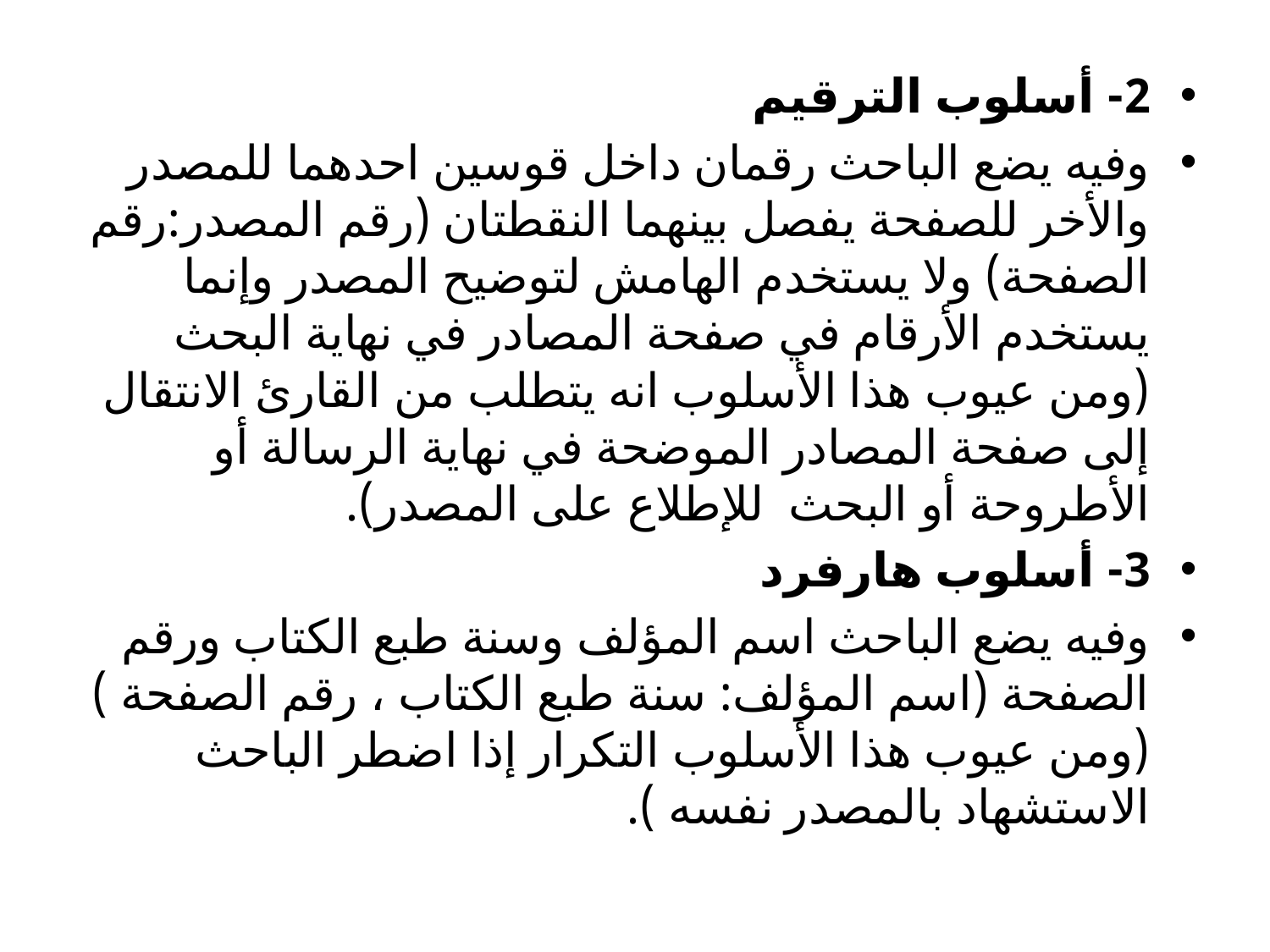

2- أسلوب الترقيم
وفيه يضع الباحث رقمان داخل قوسين احدهما للمصدر والأخر للصفحة يفصل بينهما النقطتان (رقم المصدر:رقم الصفحة) ولا يستخدم الهامش لتوضيح المصدر وإنما يستخدم الأرقام في صفحة المصادر في نهاية البحث (ومن عيوب هذا الأسلوب انه يتطلب من القارئ الانتقال إلى صفحة المصادر الموضحة في نهاية الرسالة أو الأطروحة أو البحث  للإطلاع على المصدر).
3- أسلوب هارفرد
وفيه يضع الباحث اسم المؤلف وسنة طبع الكتاب ورقم الصفحة (اسم المؤلف: سنة طبع الكتاب ، رقم الصفحة ) (ومن عيوب هذا الأسلوب التكرار إذا اضطر الباحث الاستشهاد بالمصدر نفسه ).